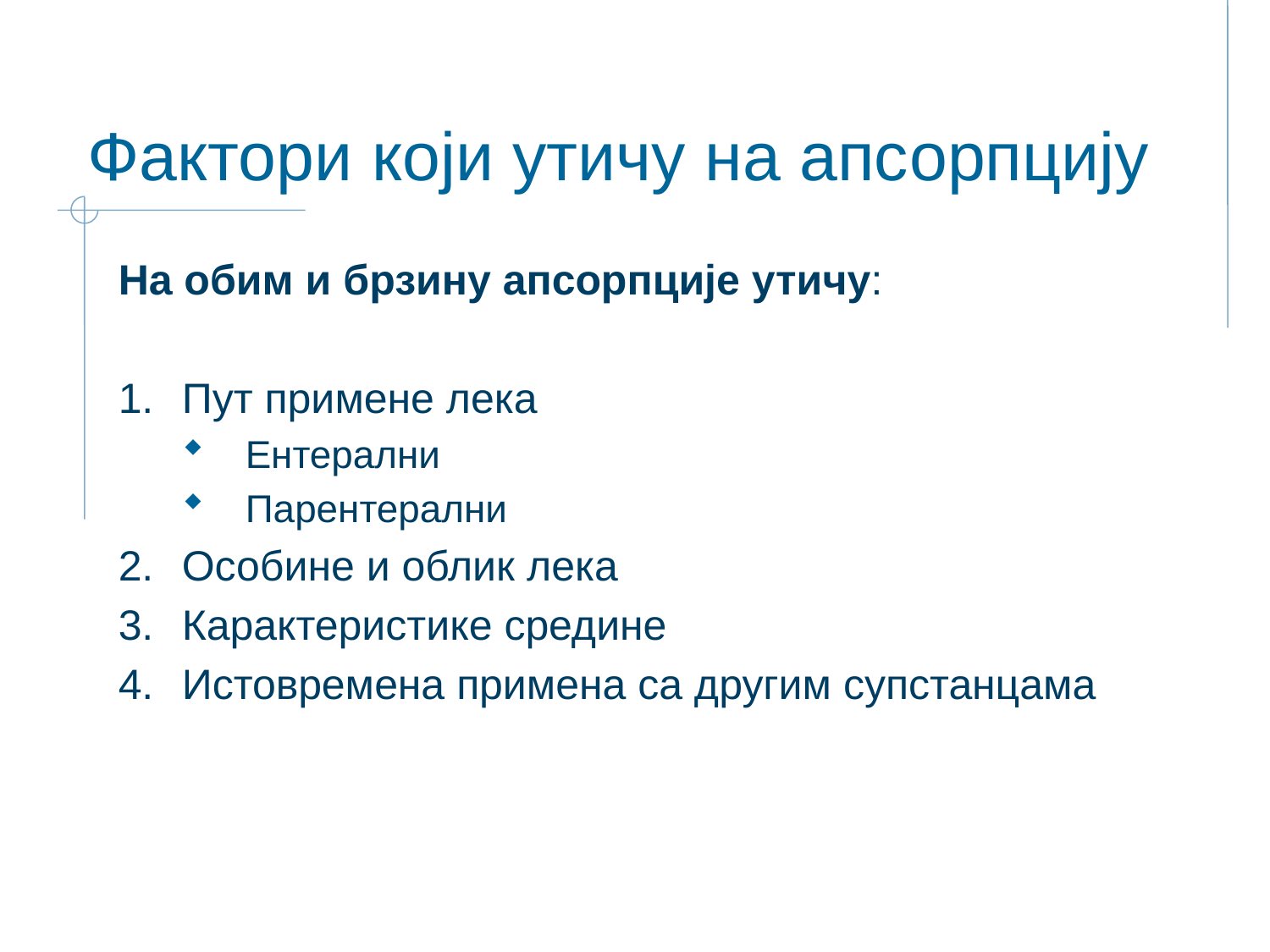

# Фактори који утичу на апсорпцију
На обим и брзину апсорпције утичу:

Пут примене лека
Ентерални
Парентерални
Особине и облик лека
Карактеристике средине
Истовремена примена са другим супстанцама